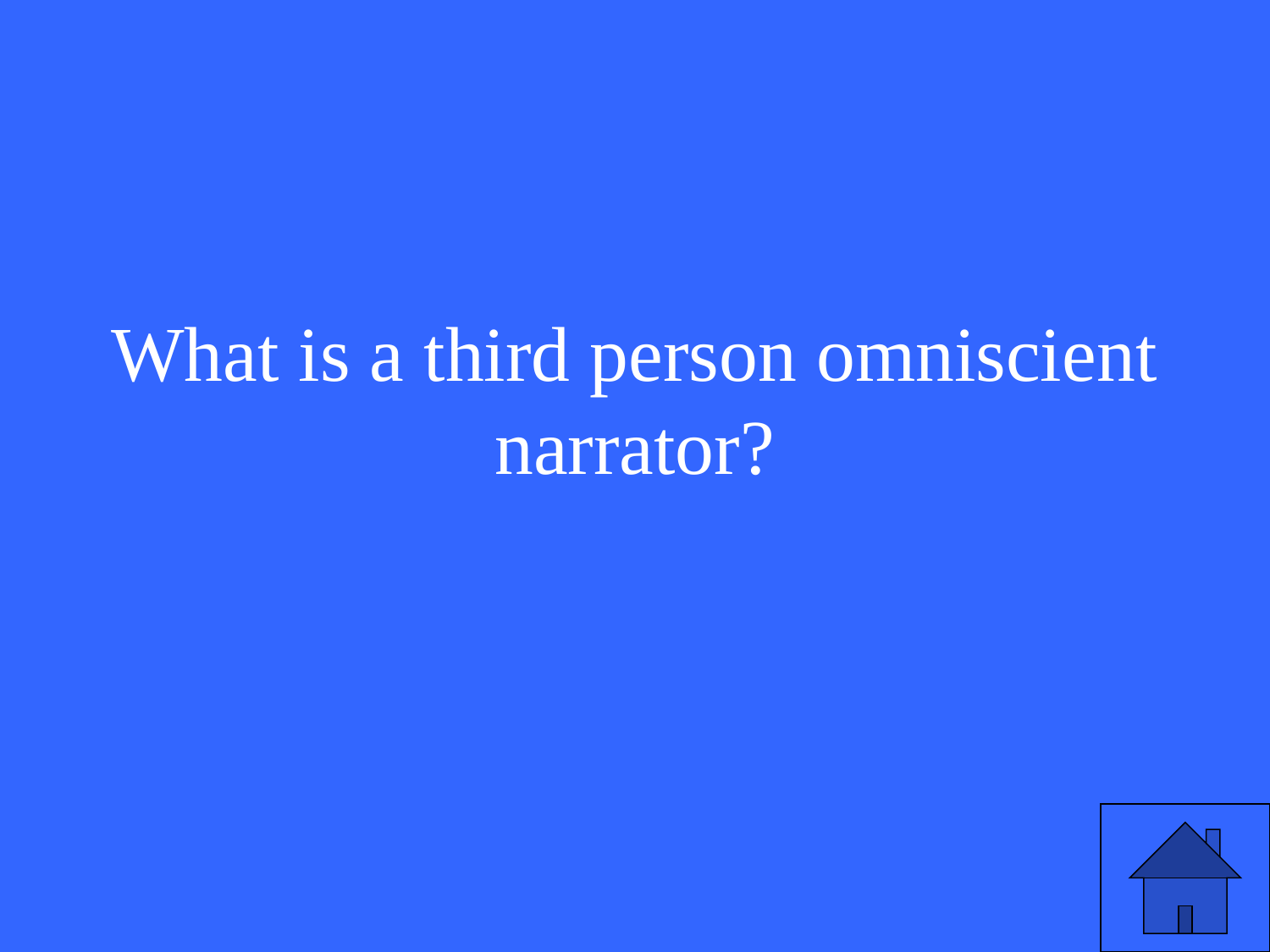

# What is a third person omniscient narrator?